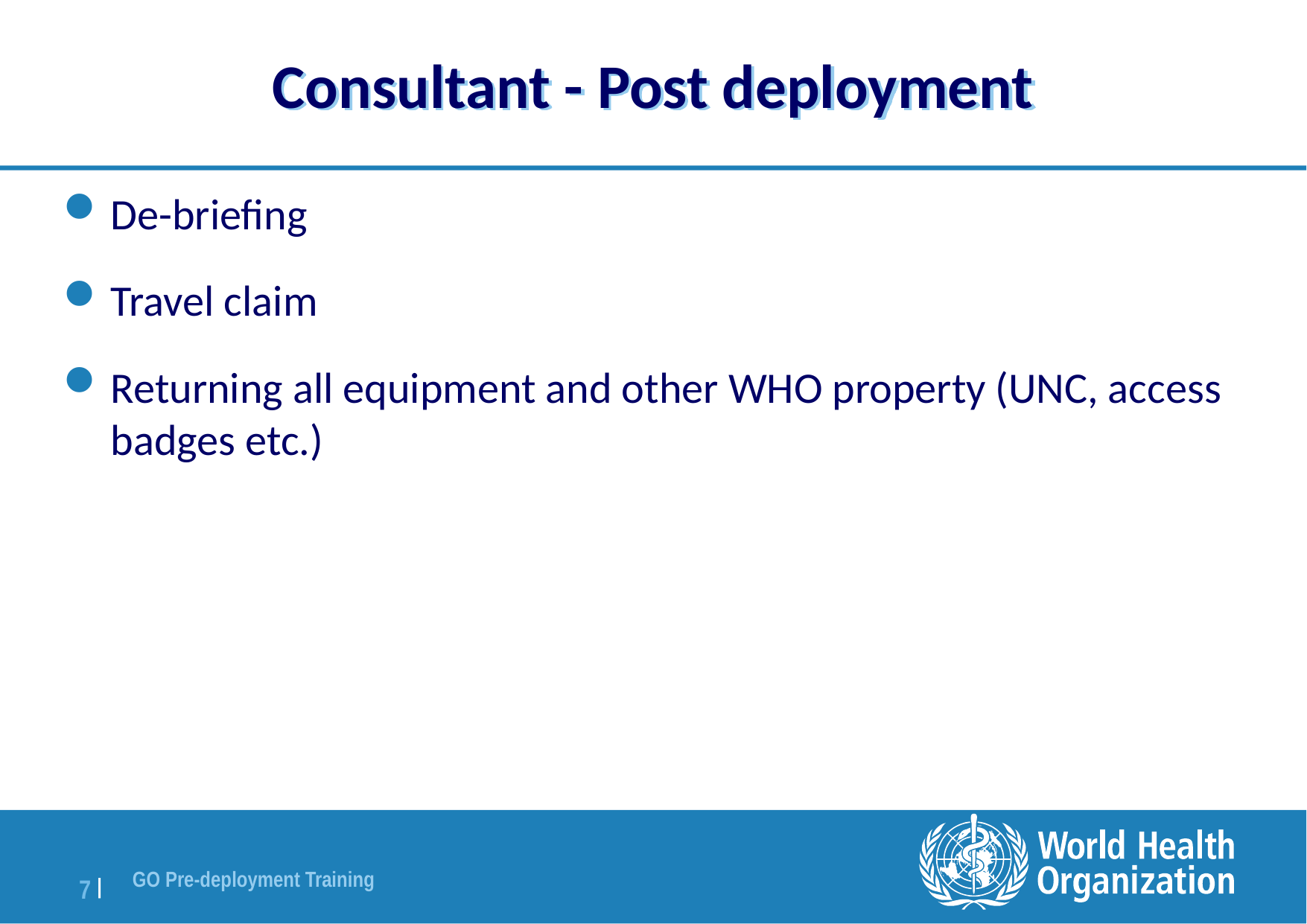

# Consultant - Post deployment
De-briefing
Travel claim
Returning all equipment and other WHO property (UNC, access badges etc.)